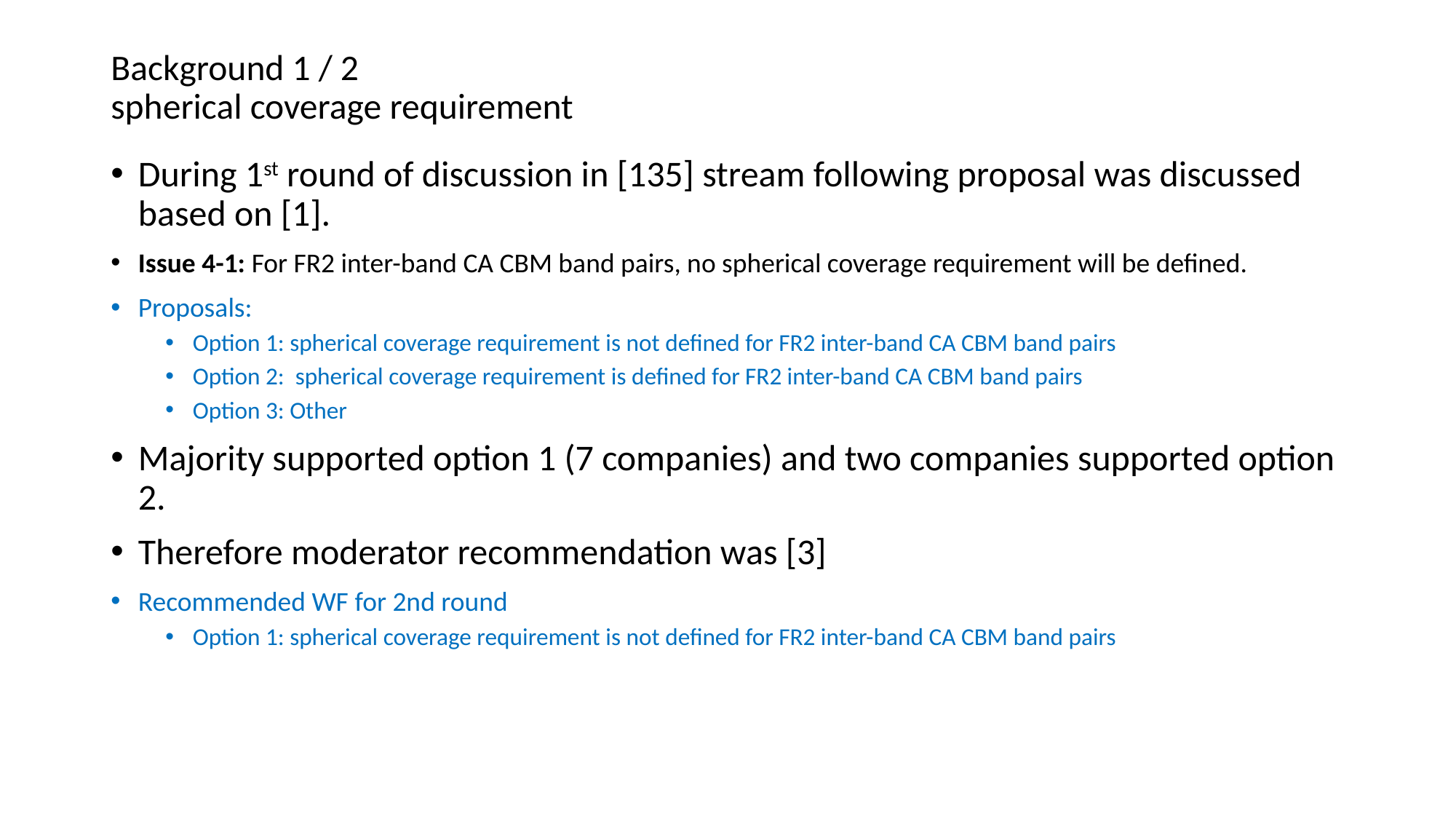

# Background 1 / 2 spherical coverage requirement
During 1st round of discussion in [135] stream following proposal was discussed based on [1].
Issue 4-1: For FR2 inter-band CA CBM band pairs, no spherical coverage requirement will be defined.
Proposals:
Option 1: spherical coverage requirement is not defined for FR2 inter-band CA CBM band pairs
Option 2:  spherical coverage requirement is defined for FR2 inter-band CA CBM band pairs
Option 3: Other
Majority supported option 1 (7 companies) and two companies supported option 2.
Therefore moderator recommendation was [3]
Recommended WF for 2nd round
Option 1: spherical coverage requirement is not defined for FR2 inter-band CA CBM band pairs